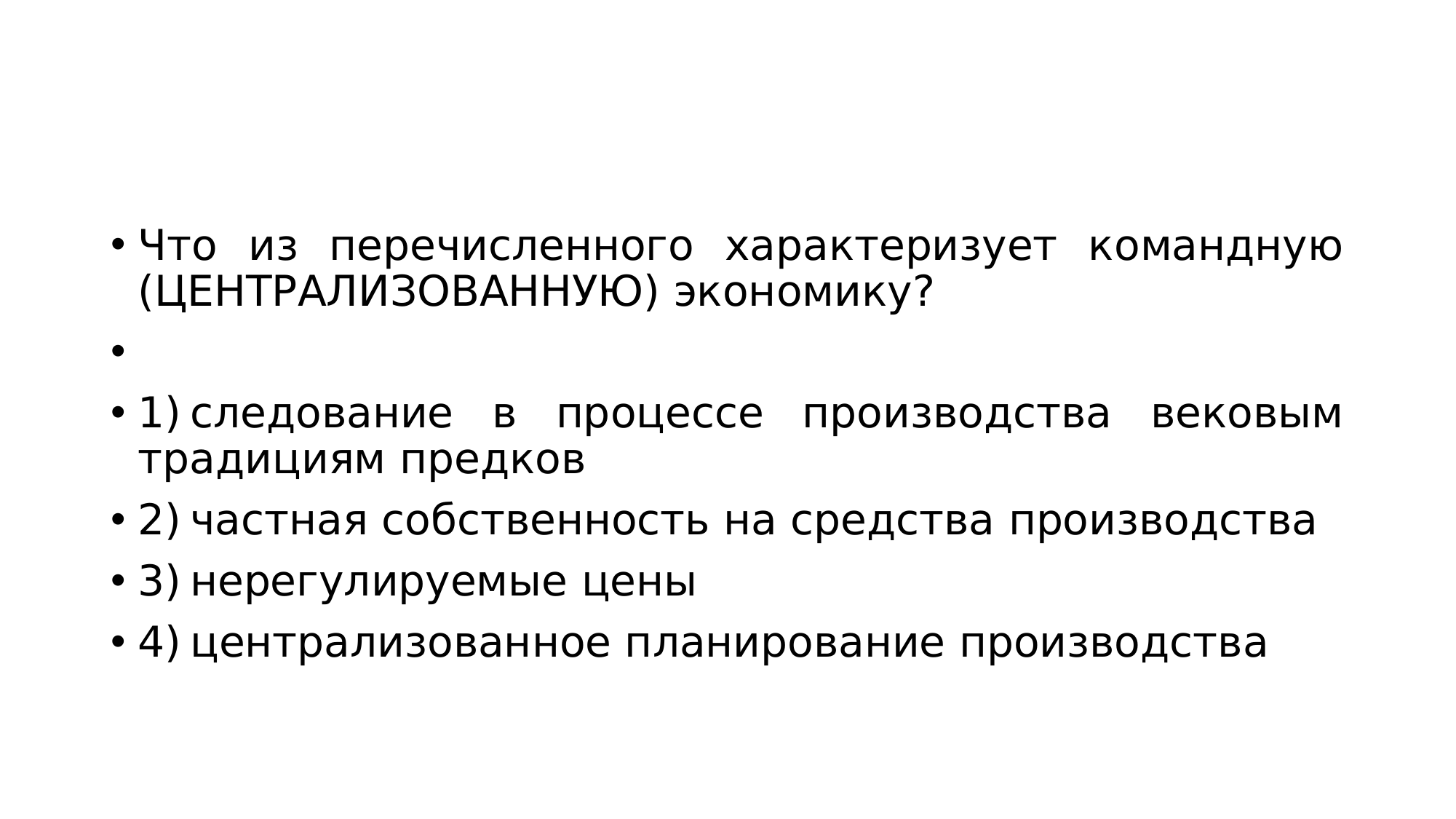

#
Что из перечисленного характеризует командную (ЦЕНТРАЛИЗОВАННУЮ) экономику?

1) следование в процессе производства вековым традициям предков
2) частная собственность на средства производства
3) нерегулируемые цены
4) централизованное планирование производства